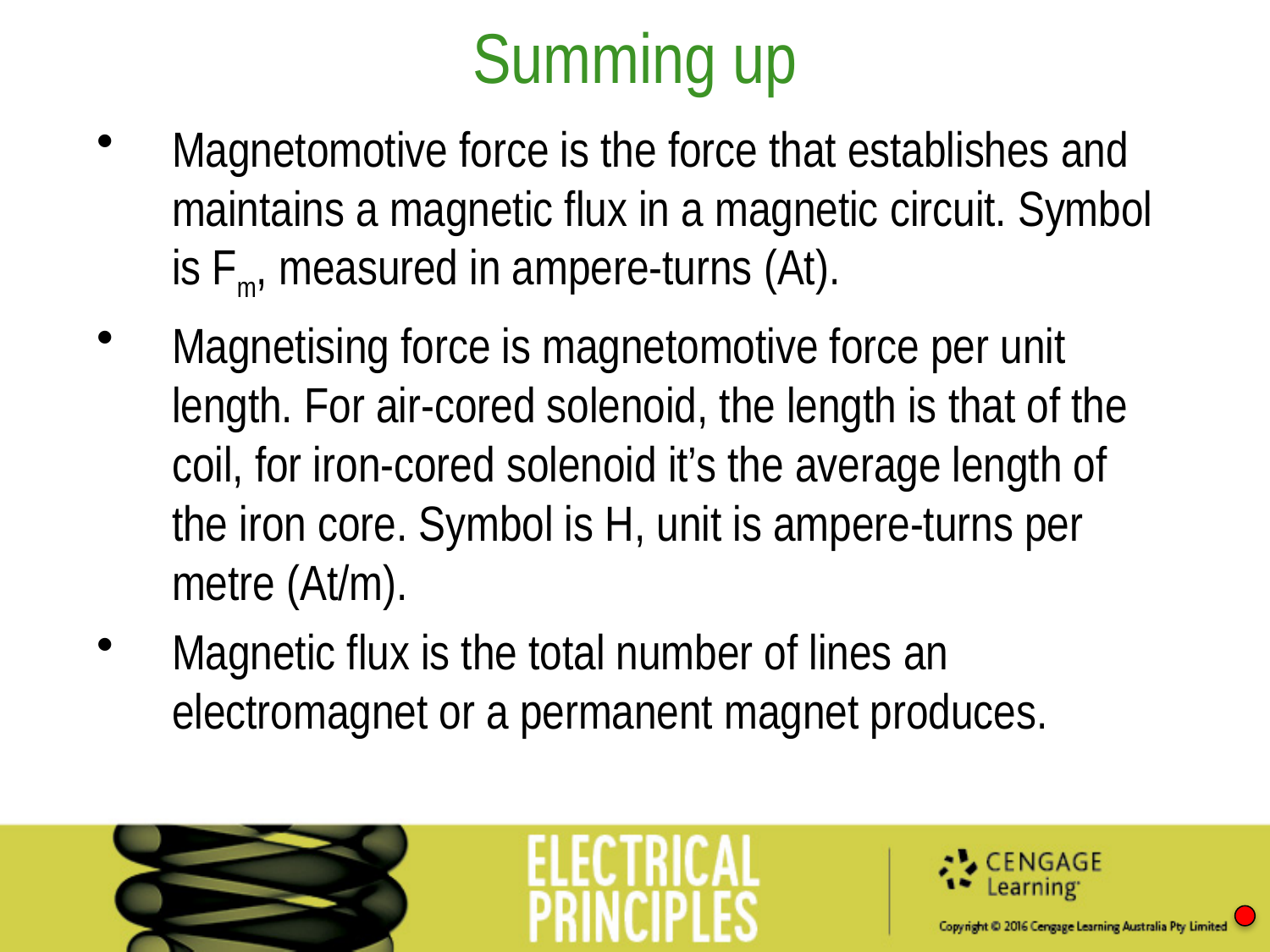

Summing up
Magnetomotive force is the force that establishes and maintains a magnetic flux in a magnetic circuit. Symbol is Fm, measured in ampere-turns (At).
Magnetising force is magnetomotive force per unit length. For air-cored solenoid, the length is that of the coil, for iron-cored solenoid it’s the average length of the iron core. Symbol is H, unit is ampere-turns per metre (At/m).
Magnetic flux is the total number of lines an electromagnet or a permanent magnet produces.